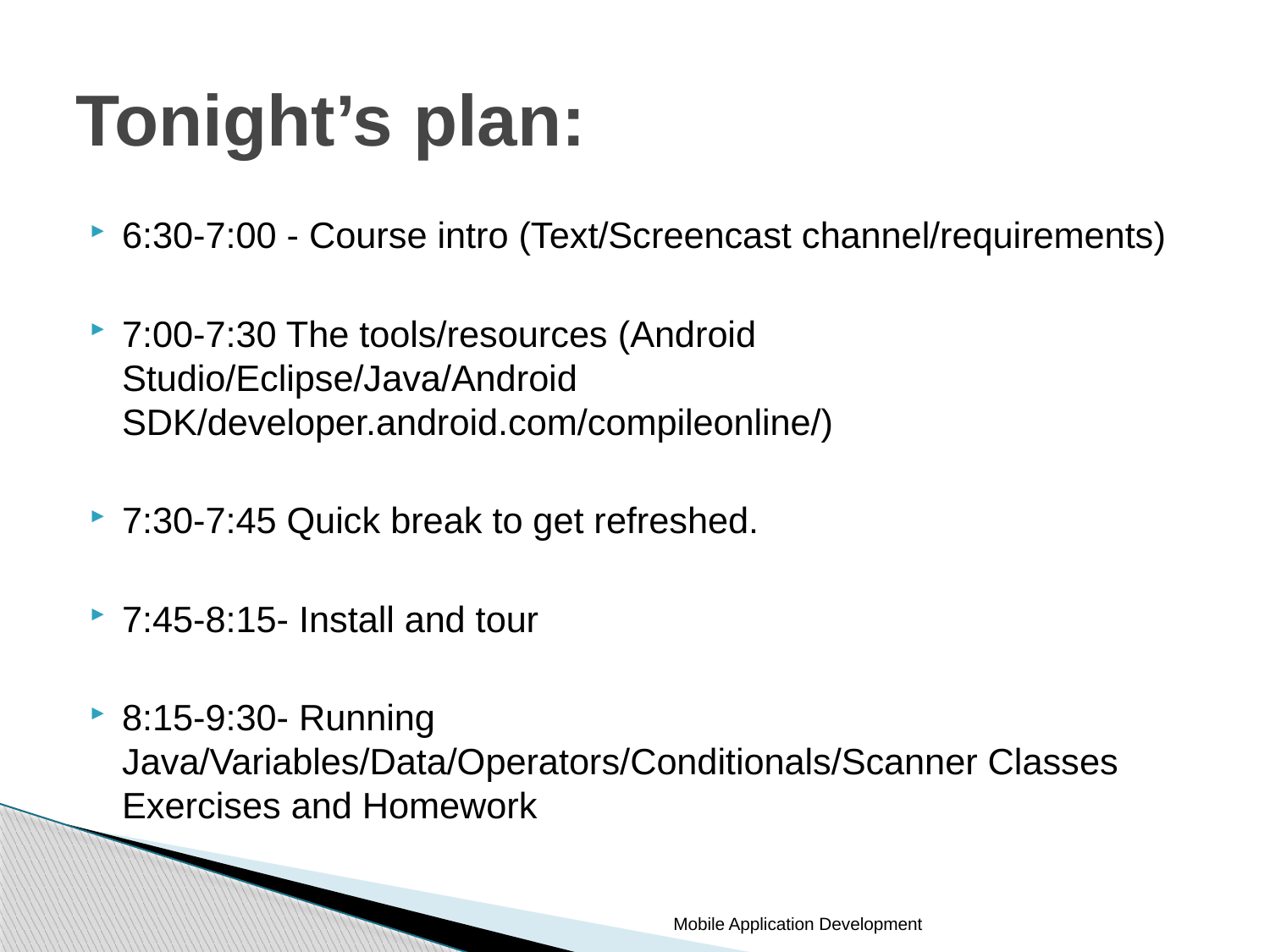

# Tonight’s plan:
6:30-7:00 - Course intro (Text/Screencast channel/requirements)

7:00-7:30 The tools/resources (Android Studio/Eclipse/Java/Android SDK/developer.android.com/compileonline/)

7:30-7:45 Quick break to get refreshed.

7:45-8:15- Install and tour

8:15-9:30- Running Java/Variables/Data/Operators/Conditionals/Scanner Classes Exercises and Homework
Mobile Application Development